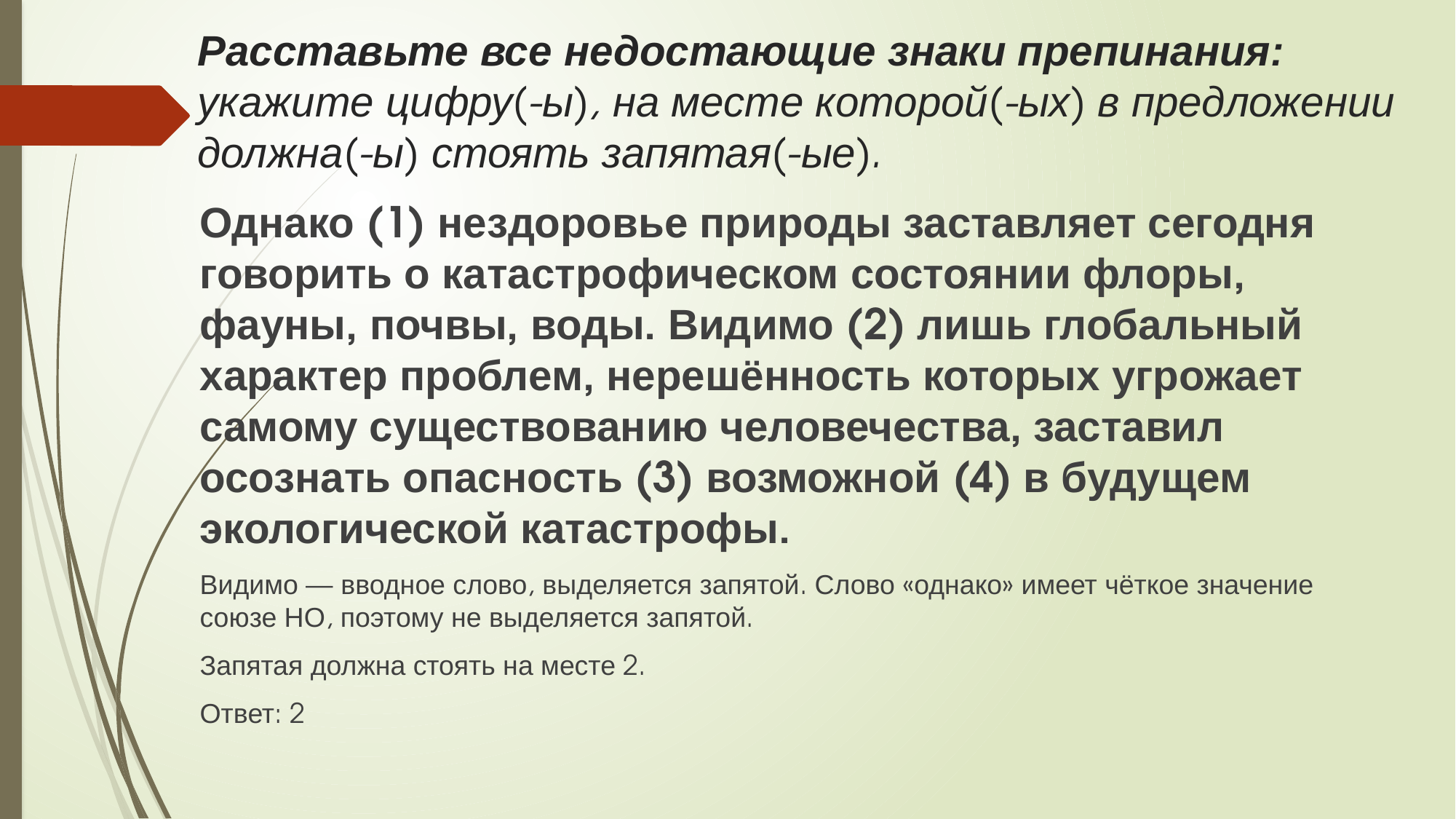

# Расставьте все недостающие знаки препинания: укажите цифру(-ы), на месте которой(-ых) в предложении должна(-ы) стоять запятая(-ые).
Однако (1) нездоровье природы заставляет сегодня говорить о катастрофическом состоянии флоры, фауны, почвы, воды. Видимо (2) лишь глобальный характер проблем, нерешённость которых угрожает самому существованию человечества, заставил осознать опасность (3) возможной (4) в будущем экологической катастрофы.
Видимо — вводное слово, выделяется запятой. Слово «однако» имеет чёткое значение союзе НО, поэтому не выделяется запятой.
Запятая должна стоять на месте 2.
Ответ: 2